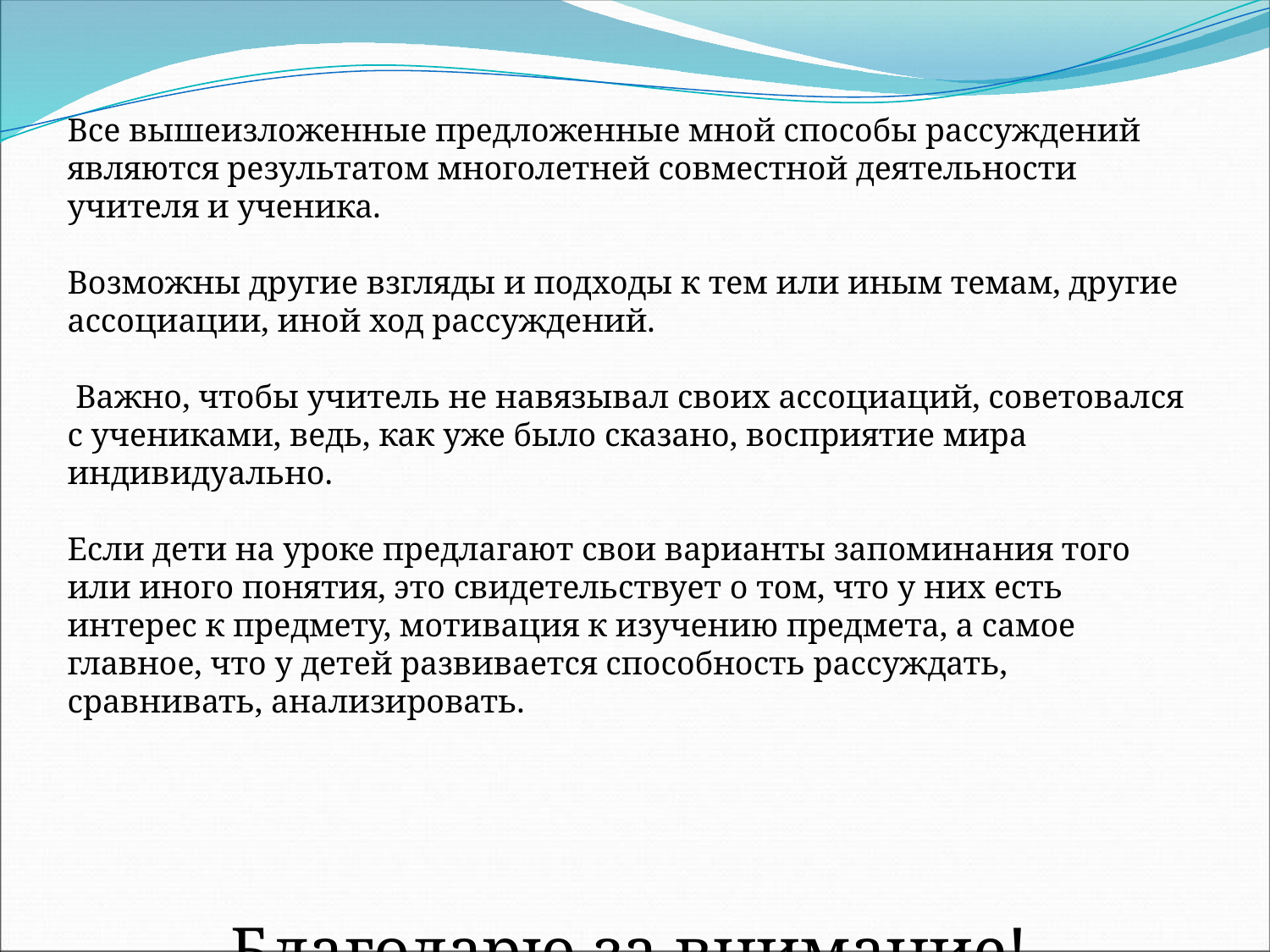

Все вышеизложенные предложенные мной способы рассуждений являются результатом многолетней совместной деятельности учителя и ученика.

Возможны другие взгляды и подходы к тем или иным темам, другие ассоциации, иной ход рассуждений.

 Важно, чтобы учитель не навязывал своих ассоциаций, советовался с учениками, ведь, как уже было сказано, восприятие мира индивидуально.

Если дети на уроке предлагают свои варианты запоминания того или иного понятия, это свидетельствует о том, что у них есть интерес к предмету, мотивация к изучению предмета, а самое главное, что у детей развивается способность рассуждать, сравнивать, анализировать.

Благодарю за внимание!